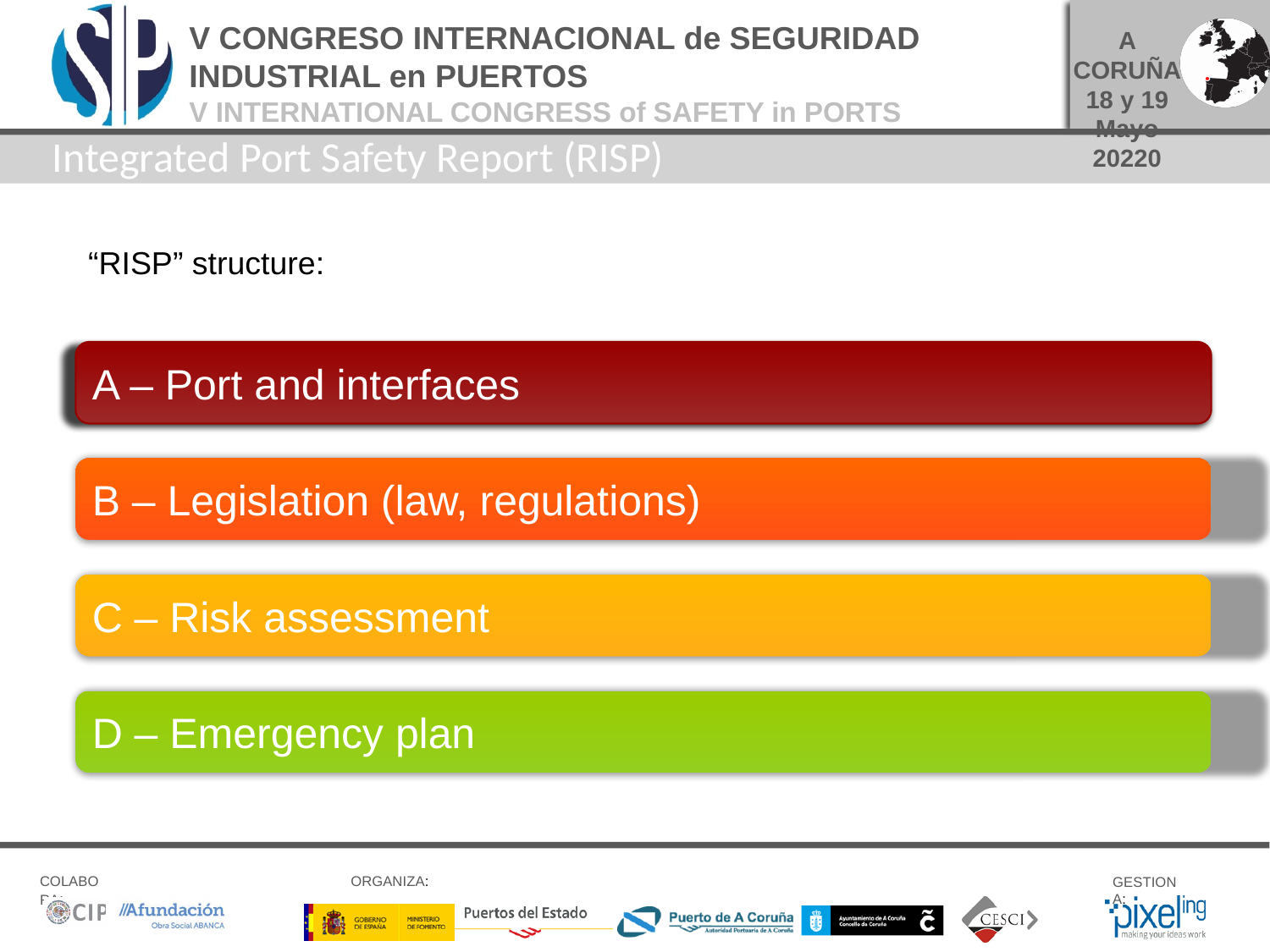

Integrated Port Safety Report (RISP)
“RISP” structure:

A – Port and interfaces
B – Legislation (law, regulations)
C – Risk assessment
D – Emergency plan